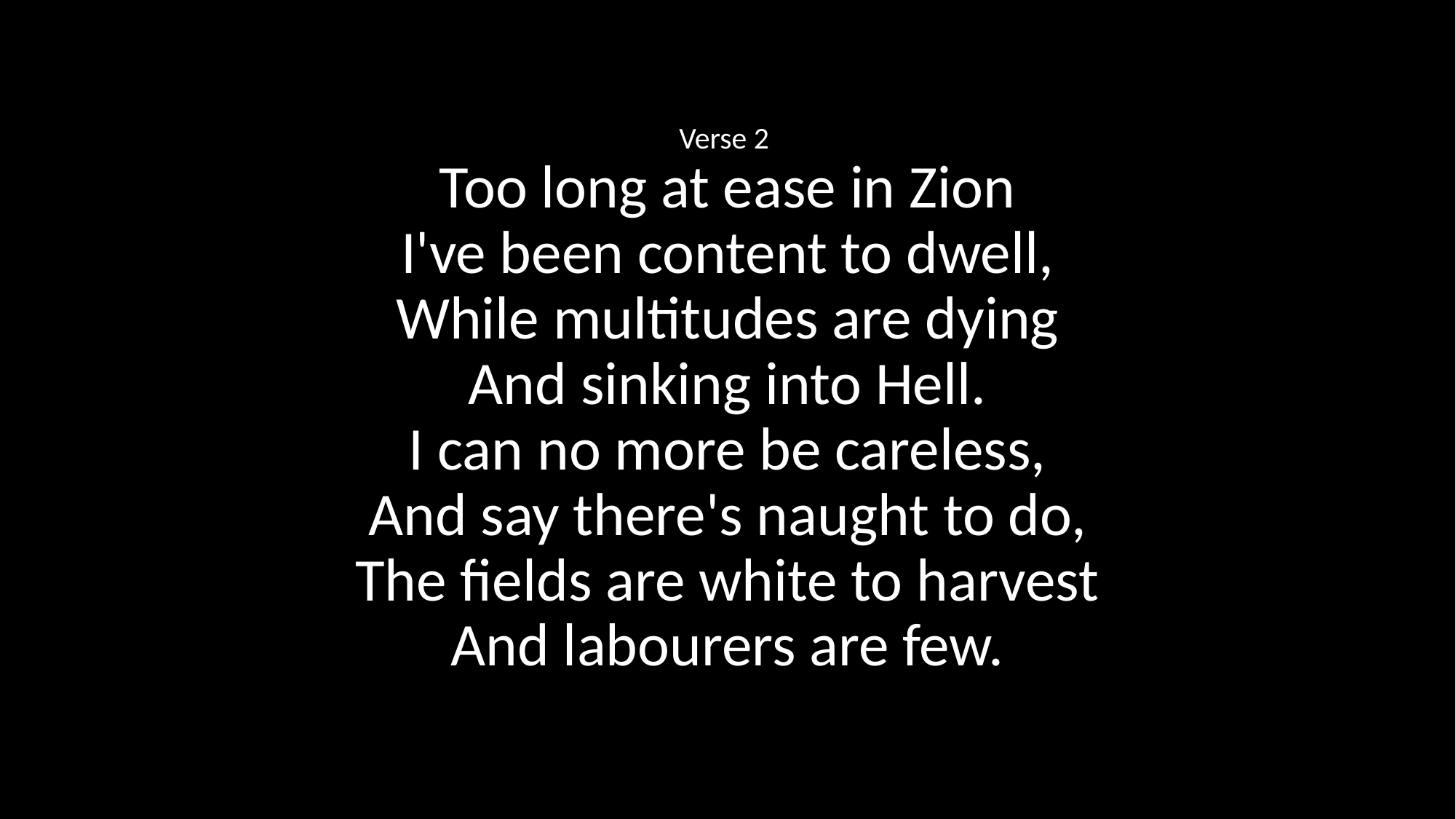

Verse 2
Too long at ease in Zion
I've been content to dwell,
While multitudes are dying
And sinking into Hell.
I can no more be careless,
And say there's naught to do,
The fields are white to harvest
And labourers are few.